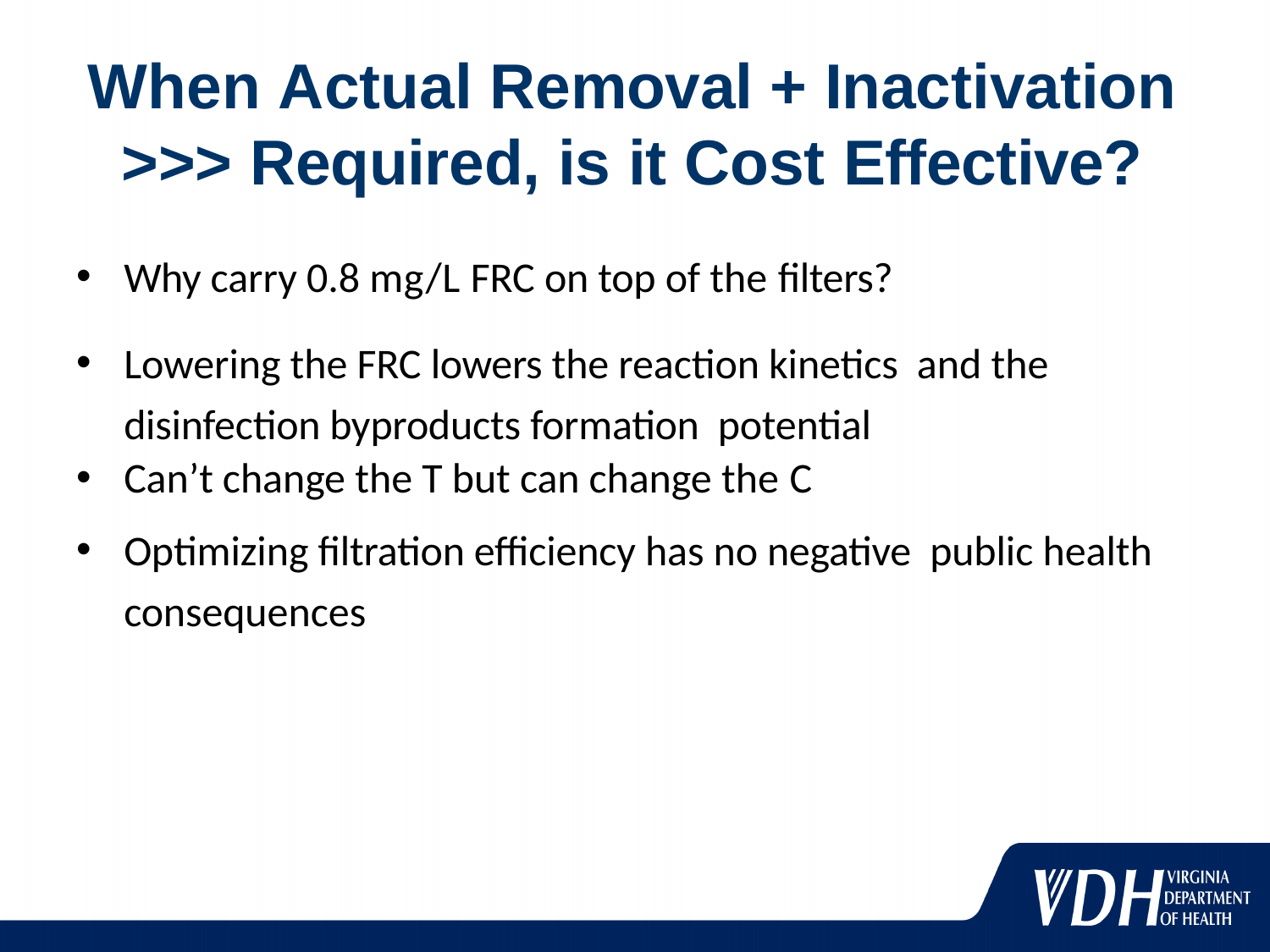

# When Actual Removal + Inactivation
>>> Required, is it Cost Effective?
Why carry 0.8 mg/L FRC on top of the filters?

Lowering the FRC lowers the reaction kinetics  and the disinfection byproducts formation  potential
Can’t change the T but can change the C
Optimizing filtration efficiency has no negative  public health consequences